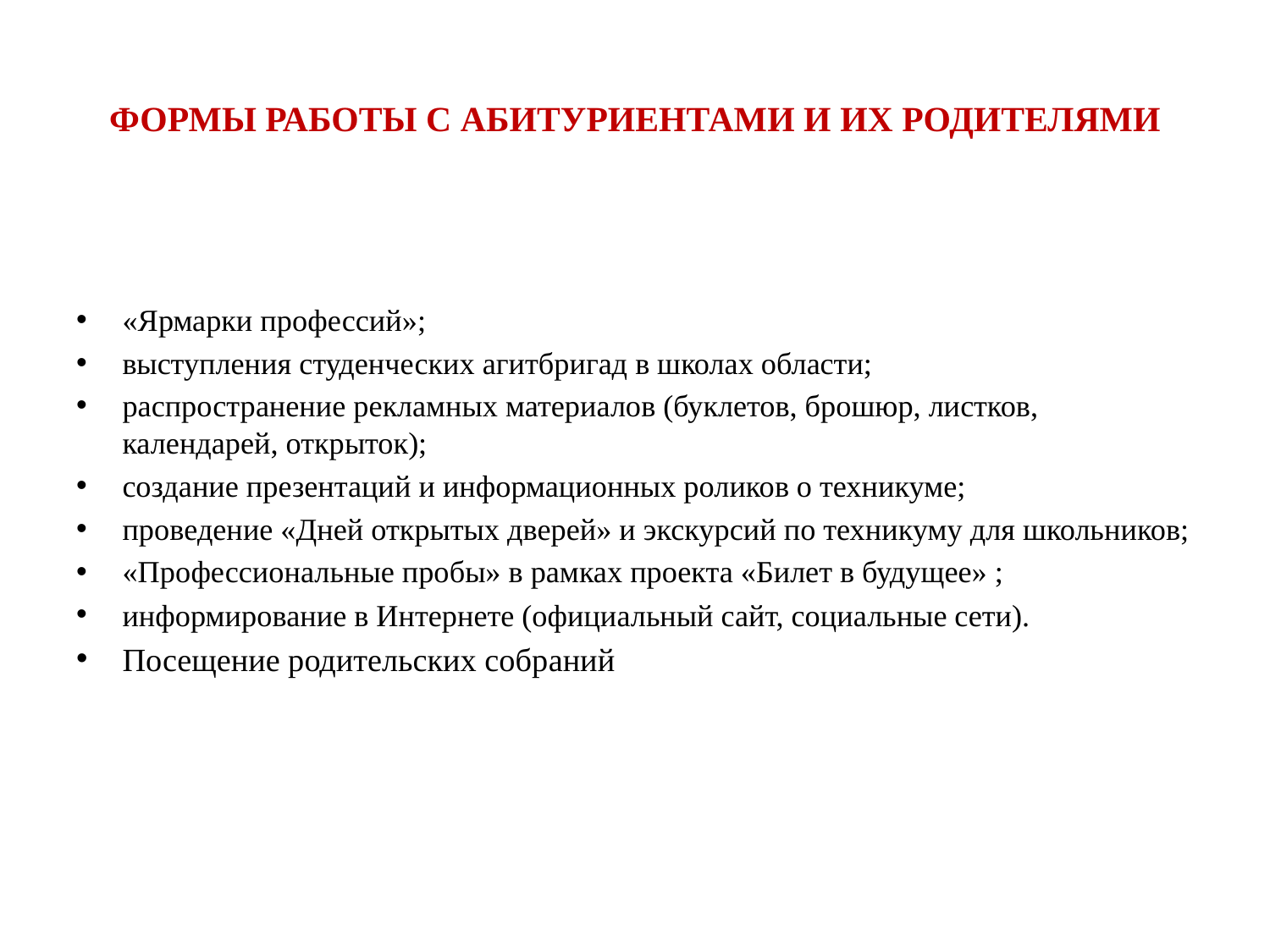

# ФОРМЫ РАБОТЫ С АБИТУРИЕНТАМИ И ИХ РОДИТЕЛЯМИ

«Ярмарки профессий»;
выступления студенческих агитбригад в школах области;
распространение рекламных материалов (буклетов, брошюр, листков, календарей, открыток);
создание презентаций и информационных роликов о техникуме;
проведение «Дней открытых дверей» и экскурсий по техникуму для школьников;
«Профессиональные пробы» в рамках проекта «Билет в будущее» ;
информирование в Интернете (официальный сайт, социальные сети).
Посещение родительских собрaний